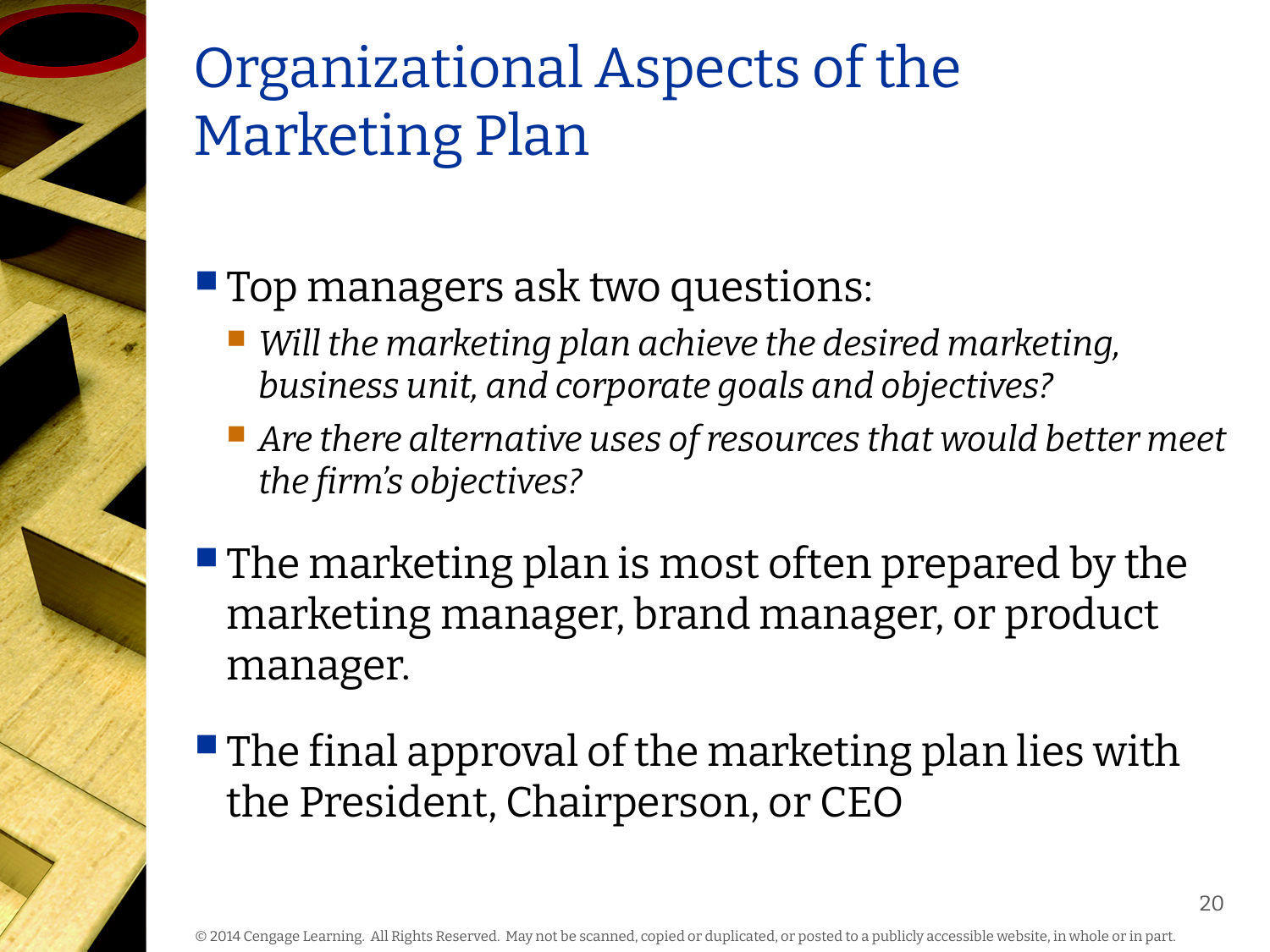

# Organizational Aspects of the Marketing Plan

Top managers ask two questions:
Will the marketing plan achieve the desired marketing, business unit, and corporate goals and objectives?
Are there alternative uses of resources that would better meet the firm’s objectives?
The marketing plan is most often prepared by the marketing manager, brand manager, or product manager.
The final approval of the marketing plan lies with the President, Chairperson, or CEO
20